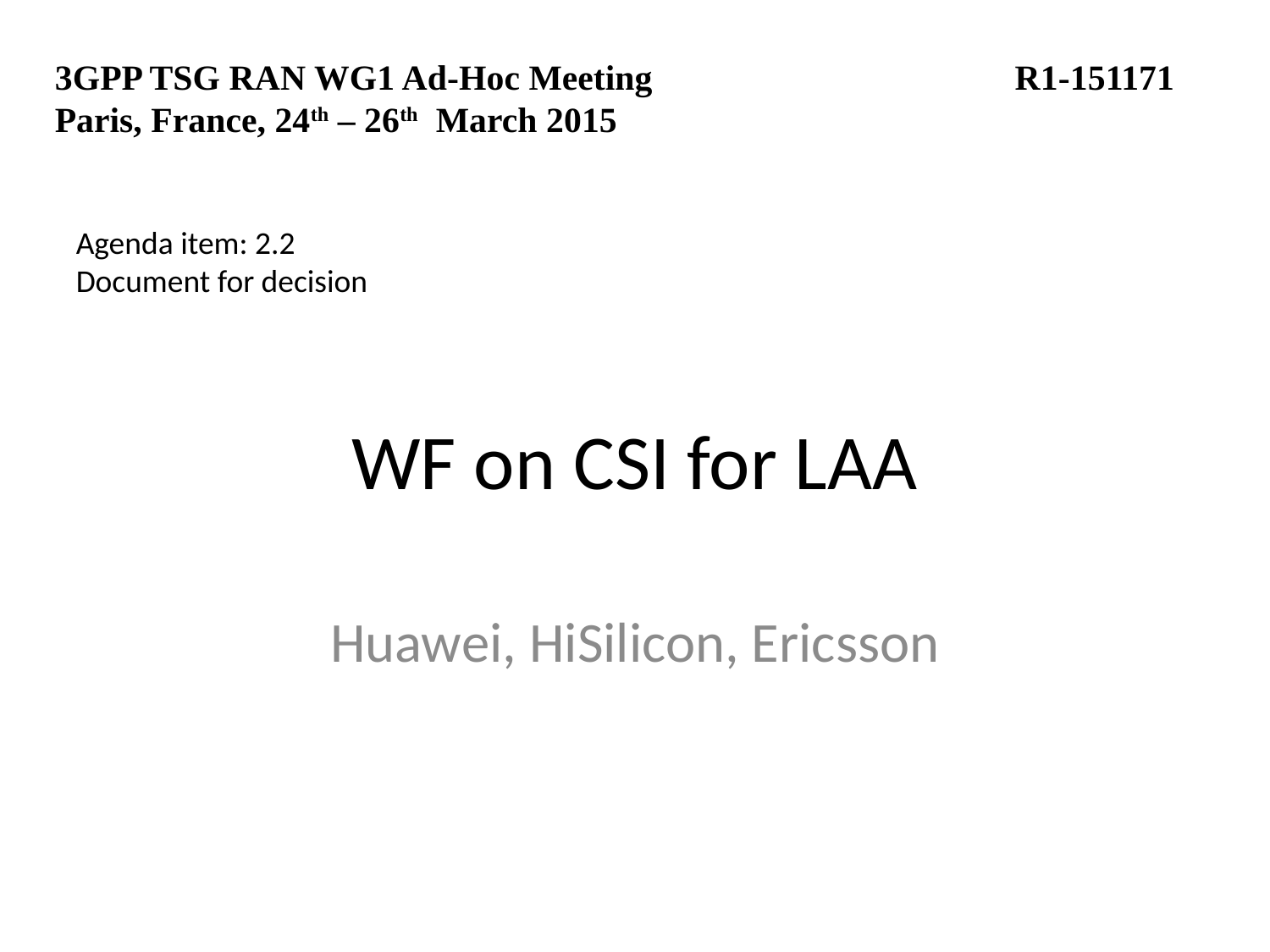

3GPP TSG RAN WG1 Ad-Hoc Meeting			        R1-151171
Paris, France, 24th – 26th  March 2015
Agenda item: 2.2
Document for decision
# WF on CSI for LAA
Huawei, HiSilicon, Ericsson